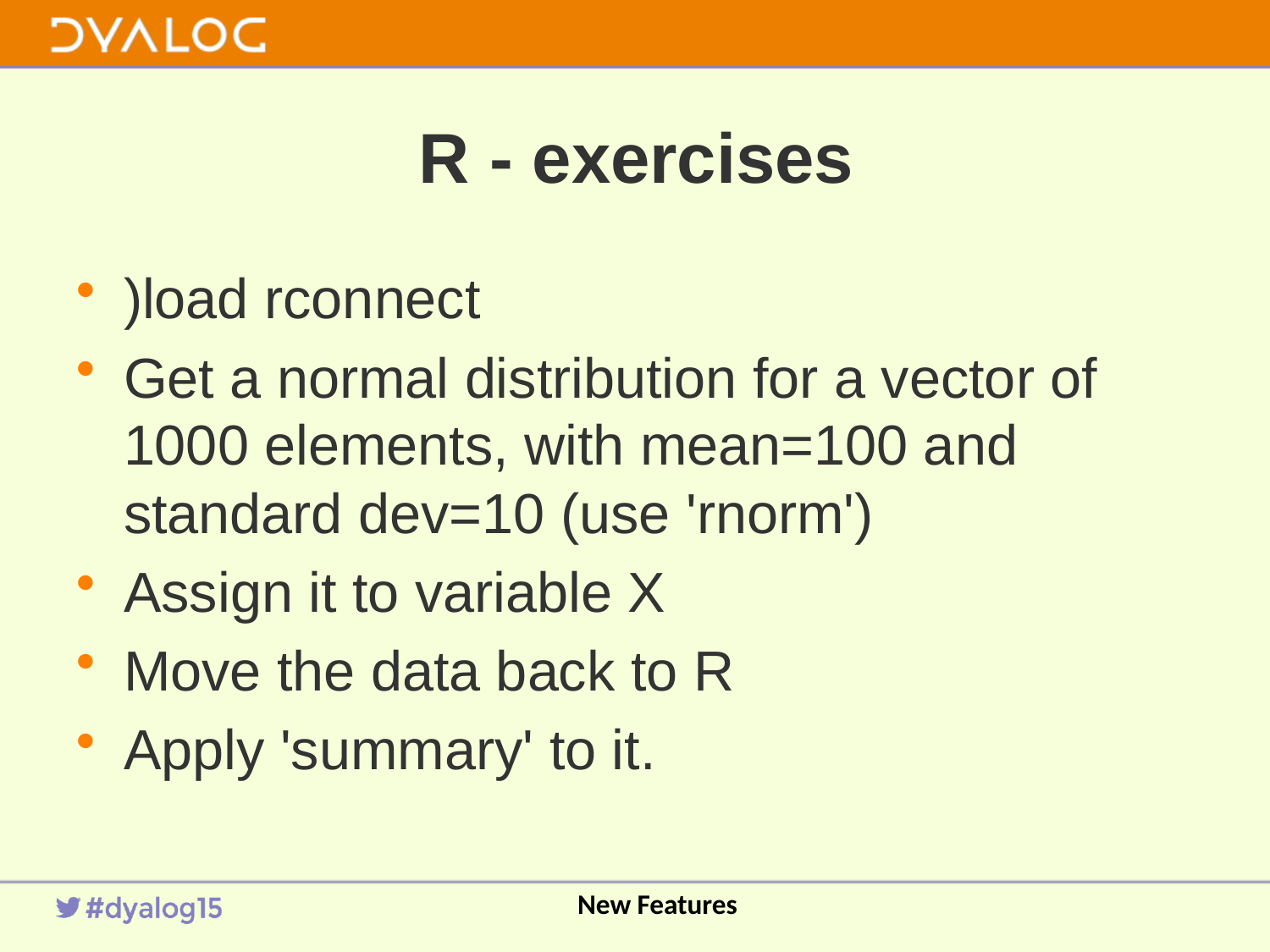

# R - exercises
)load rconnect
Get a normal distribution for a vector of 1000 elements, with mean=100 and standard dev=10 (use 'rnorm')
Assign it to variable X
Move the data back to R
Apply 'summary' to it.

New Features